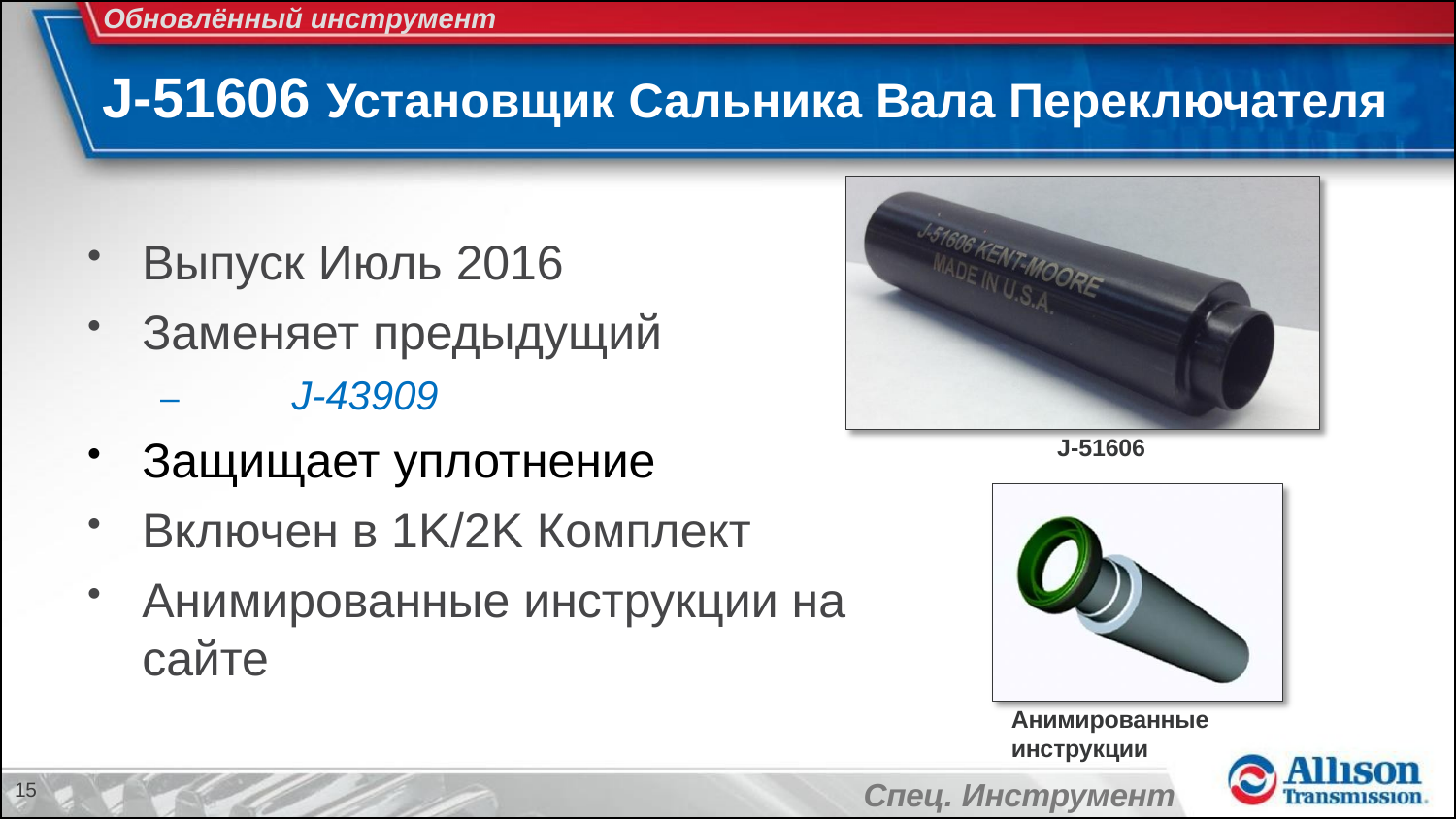

Обновлённый инструмент
# J-51606 Установщик Сальника Вала Переключателя

Выпуск Июль 2016
Заменяет предыдущий
–	 J-43909
Защищает уплотнение
J-51606

Включен в 1K/2K Комплект
Анимированные инструкции на сайте
Анимированные инструкции

15
Спец. Инструмент